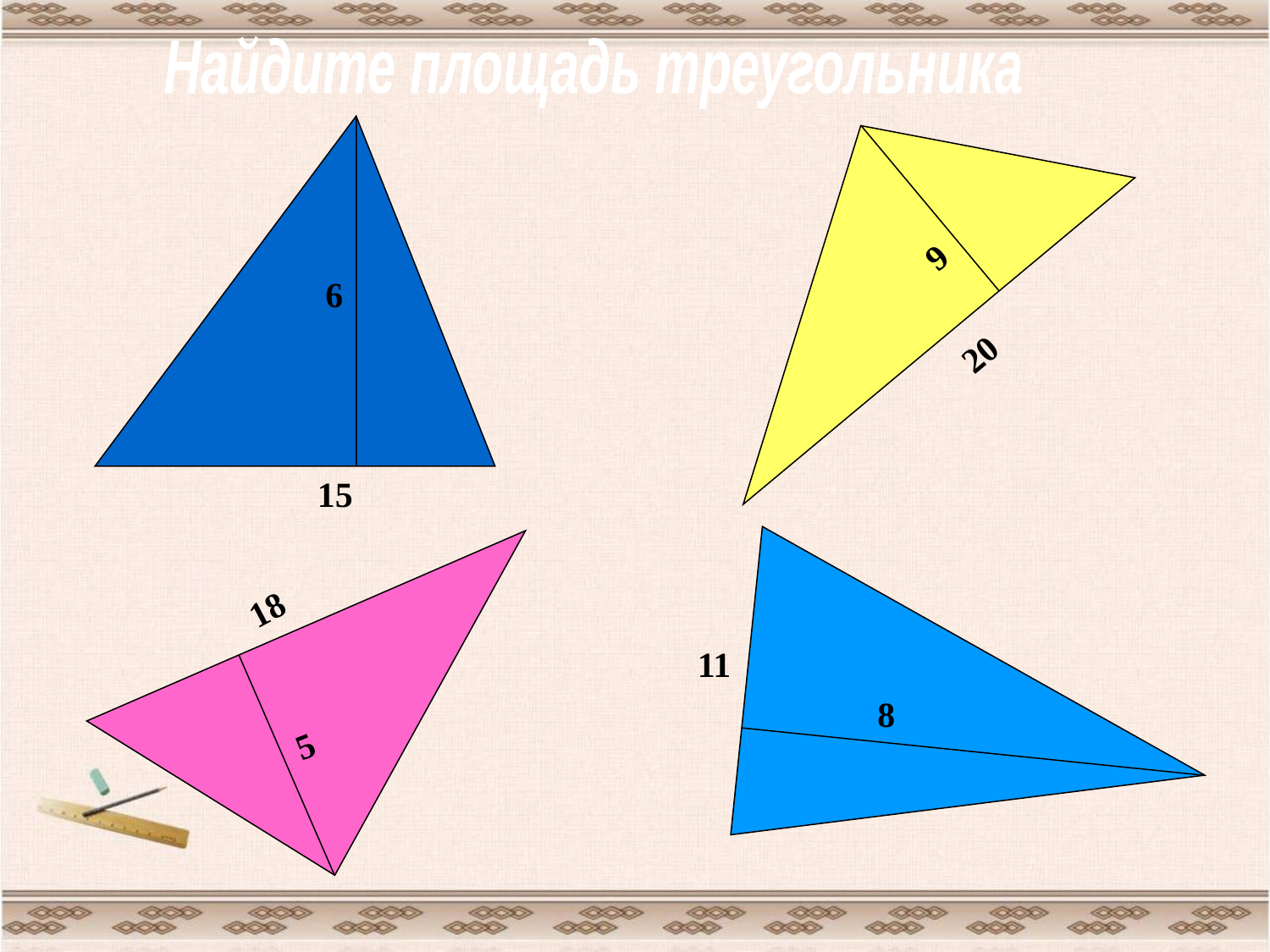

Найдите площадь треугольника

6
15

9
20

11
8
18

5